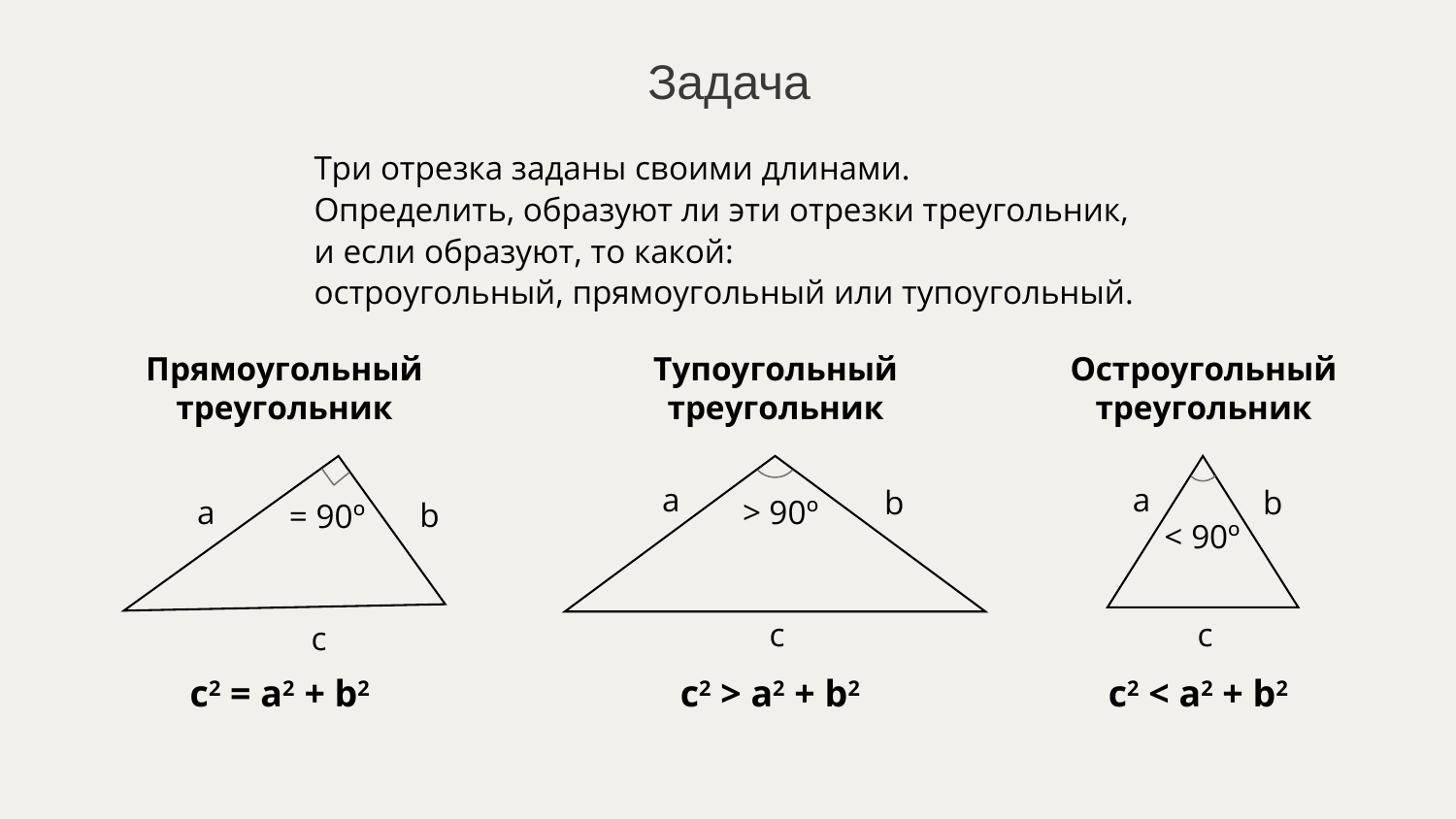

Задача
Три отрезка заданы своими длинами.
Определить, образуют ли эти отрезки треугольник,
и если образуют, то какой:
остроугольный, прямоугольный или тупоугольный.
Прямоугольный треугольник
Тупоугольный
треугольник
Остроугольный
треугольник

a
a
b
b
> 90º
a
b
= 90º
< 90º

c
c
c
с2 = a2 + b2
с2 > a2 + b2
с2 < a2 + b2